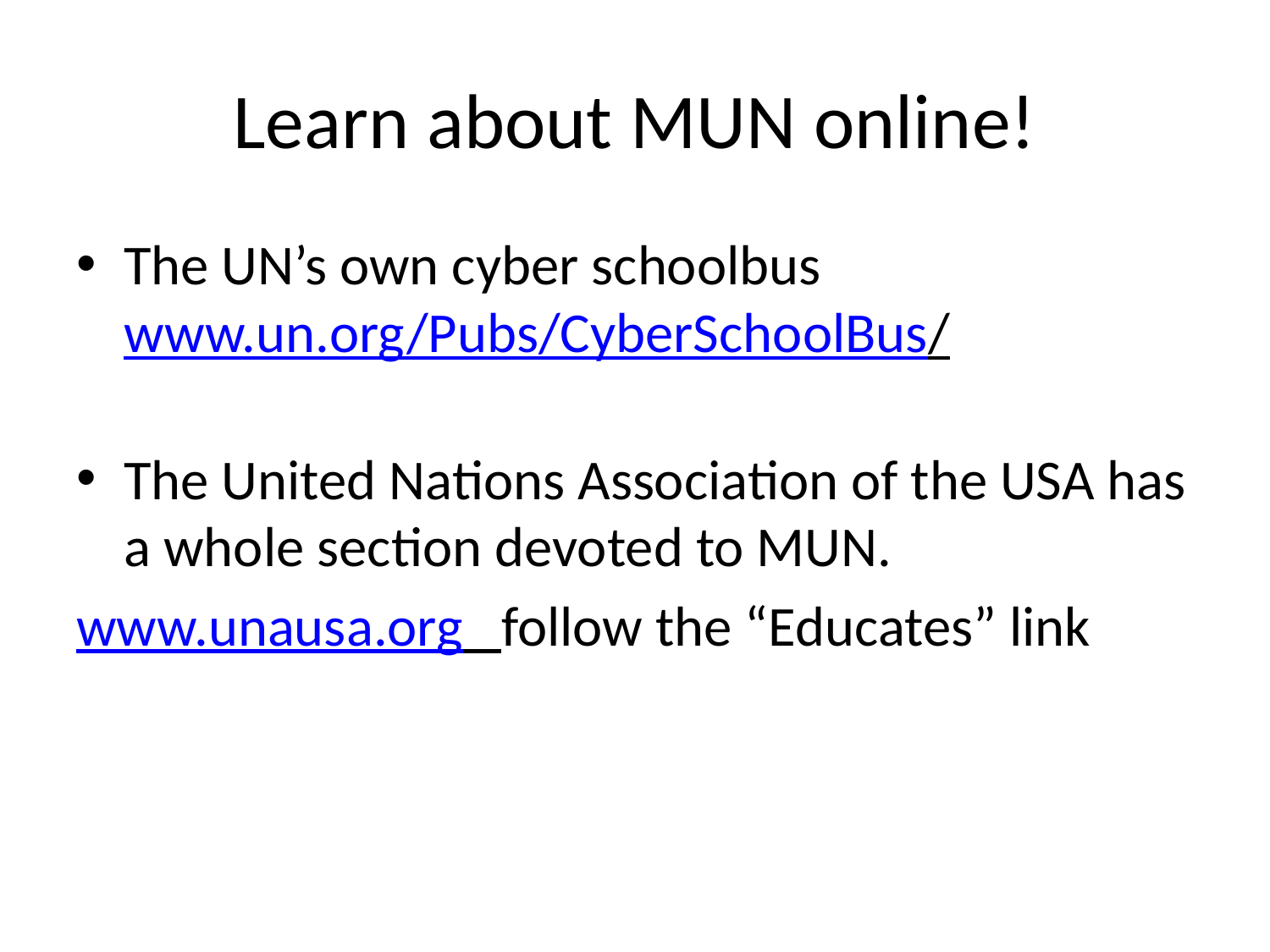

# Learn about MUN online!
The UN’s own cyber schoolbus
www.un.org/Pubs/CyberSchoolBus/
The United Nations Association of the USA has a whole section devoted to MUN.
www.unausa.org   follow the “Educates” link